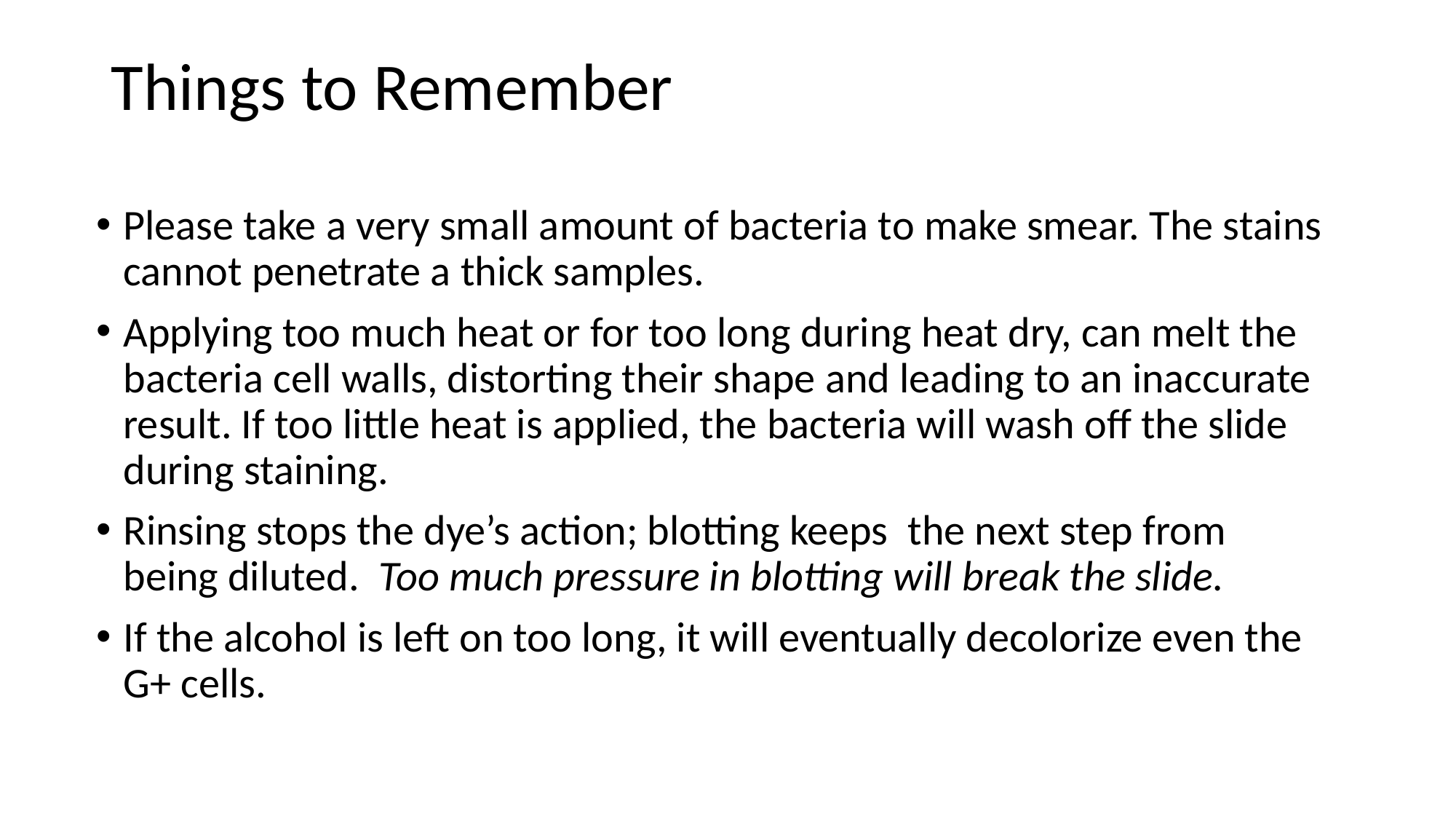

# Things to Remember
Please take a very small amount of bacteria to make smear. The stains cannot penetrate a thick samples.
Applying too much heat or for too long during heat dry, can melt the bacteria cell walls, distorting their shape and leading to an inaccurate result. If too little heat is applied, the bacteria will wash off the slide during staining.
Rinsing stops the dye’s action; blotting keeps  the next step from being diluted.  Too much pressure in blotting will break the slide.
If the alcohol is left on too long, it will eventually decolorize even the G+ cells.